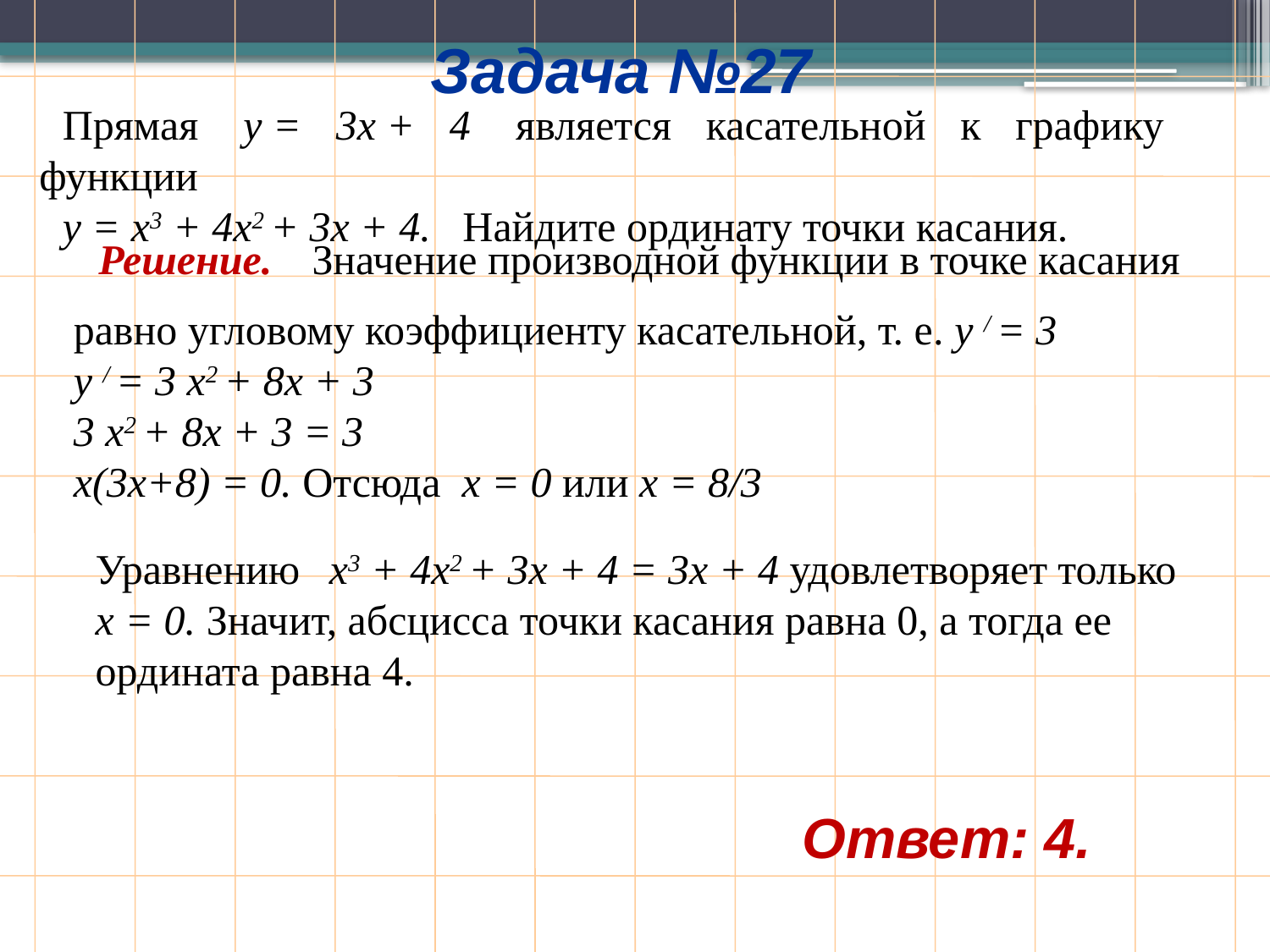

Задача №27

Прямая  y = 3x + 4  является касательной к графику функции
y = x3 + 4x2 + 3x + 4.   Найдите ординату точки касания.
Решение.
Значение производной функции в точке касания
равно угловому коэффициенту касательной, т. е. y / = 3
y / = 3 x2 + 8x + 3
3 x2 + 8x + 3 = 3
x(3x+8) = 0. Отсюда  x = 0 или x = 8/3
Уравнению   x3 + 4x2 + 3x + 4 = 3x + 4 удовлетворяет только
x = 0. Значит, абсцисса точки касания равна 0, а тогда ее
ордината равна 4.
Ответ: 4.